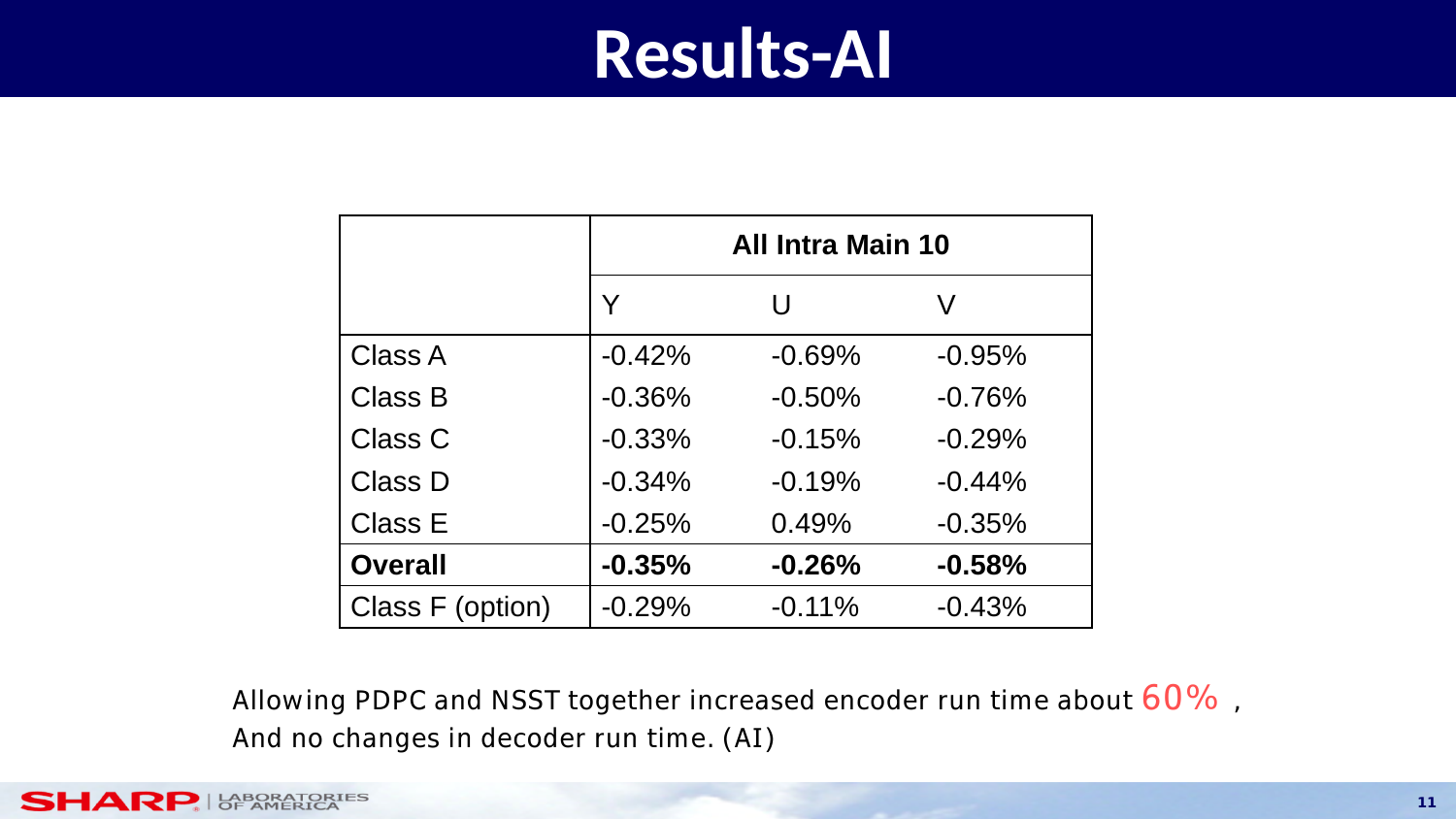

Results-AI
|  | All Intra Main 10 |  |  |
| --- | --- | --- | --- |
|  | Y | U | V |
| Class A | -0.42% | -0.69% | -0.95% |
| Class B | -0.36% | -0.50% | -0.76% |
| Class C | -0.33% | -0.15% | -0.29% |
| Class D | -0.34% | -0.19% | -0.44% |
| Class E | -0.25% | 0.49% | -0.35% |
| Overall | -0.35% | -0.26% | -0.58% |
| Class F (option) | -0.29% | -0.11% | -0.43% |
Allowing PDPC and NSST together increased encoder run time about 60% ,
And no changes in decoder run time. (AI)